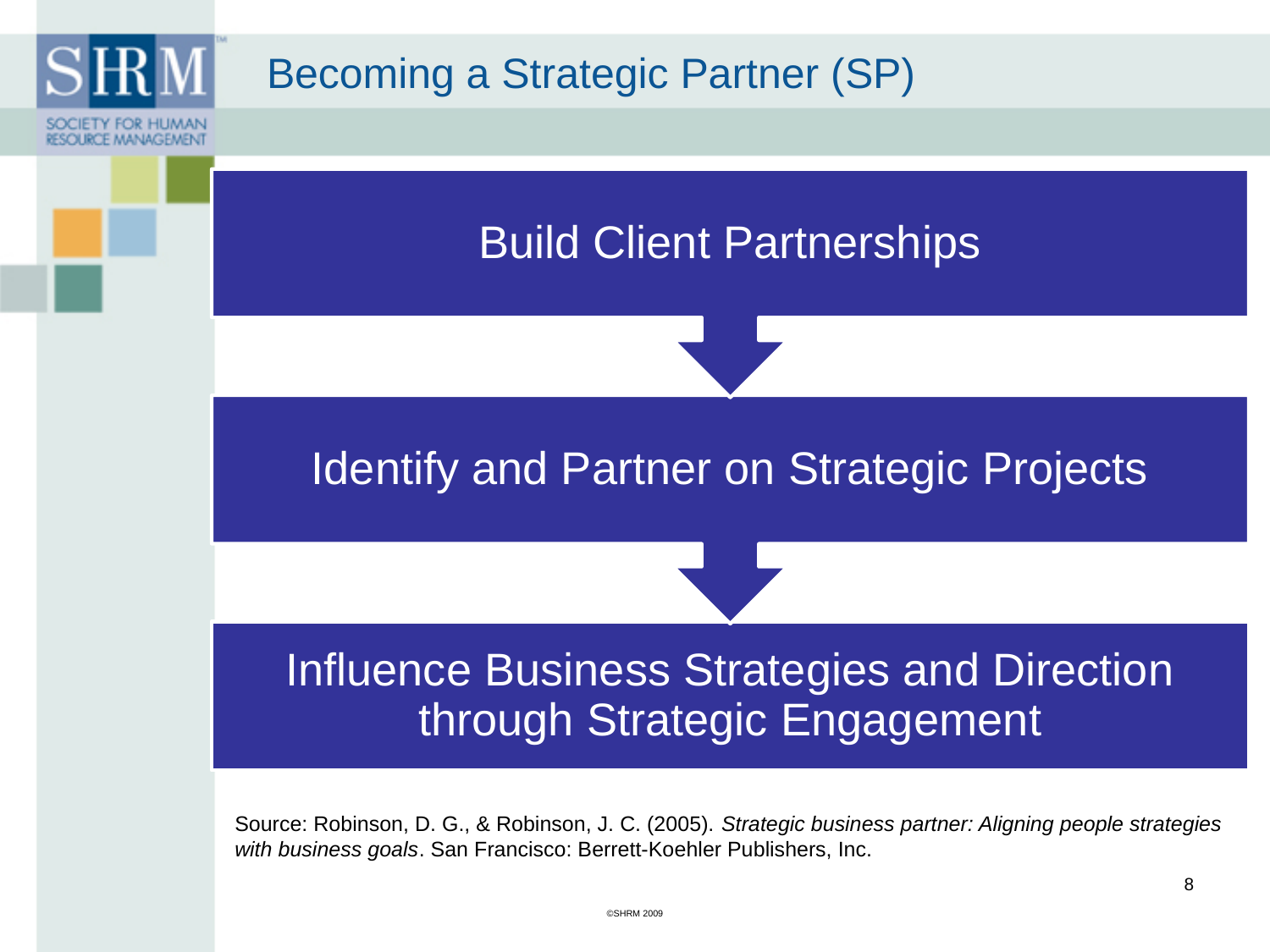

# Becoming a Strategic Partner (SP)
Influence Business Strategies and Direction through Strategic Engagement
Identify and Partner on Strategic Projects
Build Client Partnerships
Source: Robinson, D. G., & Robinson, J. C. (2005). Strategic business partner: Aligning people strategies with business goals. San Francisco: Berrett-Koehler Publishers, Inc.
8
©SHRM 2009